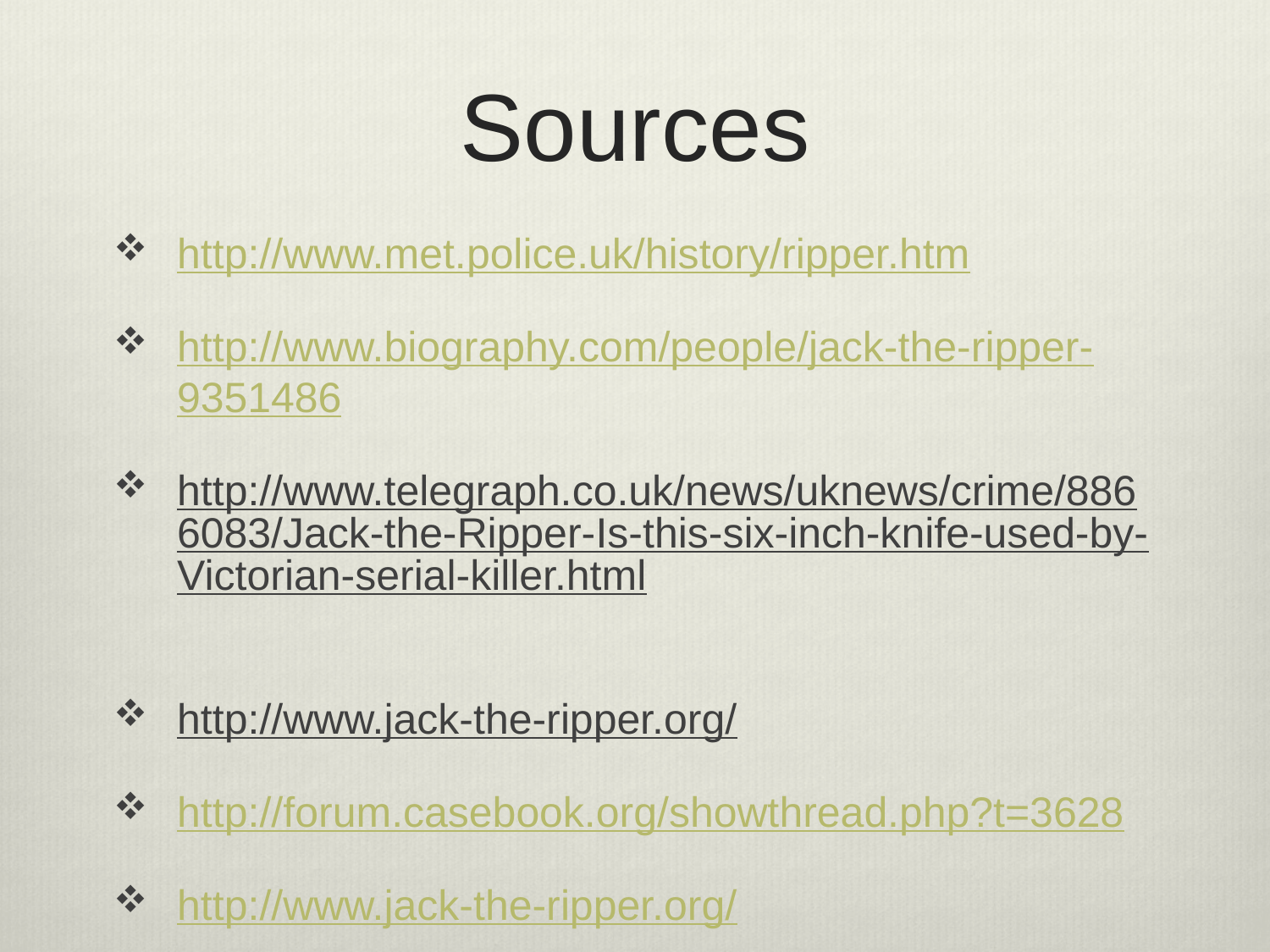

# Sources
http://www.met.police.uk/history/ripper.htm
http://www.biography.com/people/jack-the-ripper-9351486
http://www.telegraph.co.uk/news/uknews/crime/8866083/Jack-the-Ripper-Is-this-six-inch-knife-used-by-Victorian-serial-killer.html
http://www.jack-the-ripper.org/
http://forum.casebook.org/showthread.php?t=3628
http://www.jack-the-ripper.org/